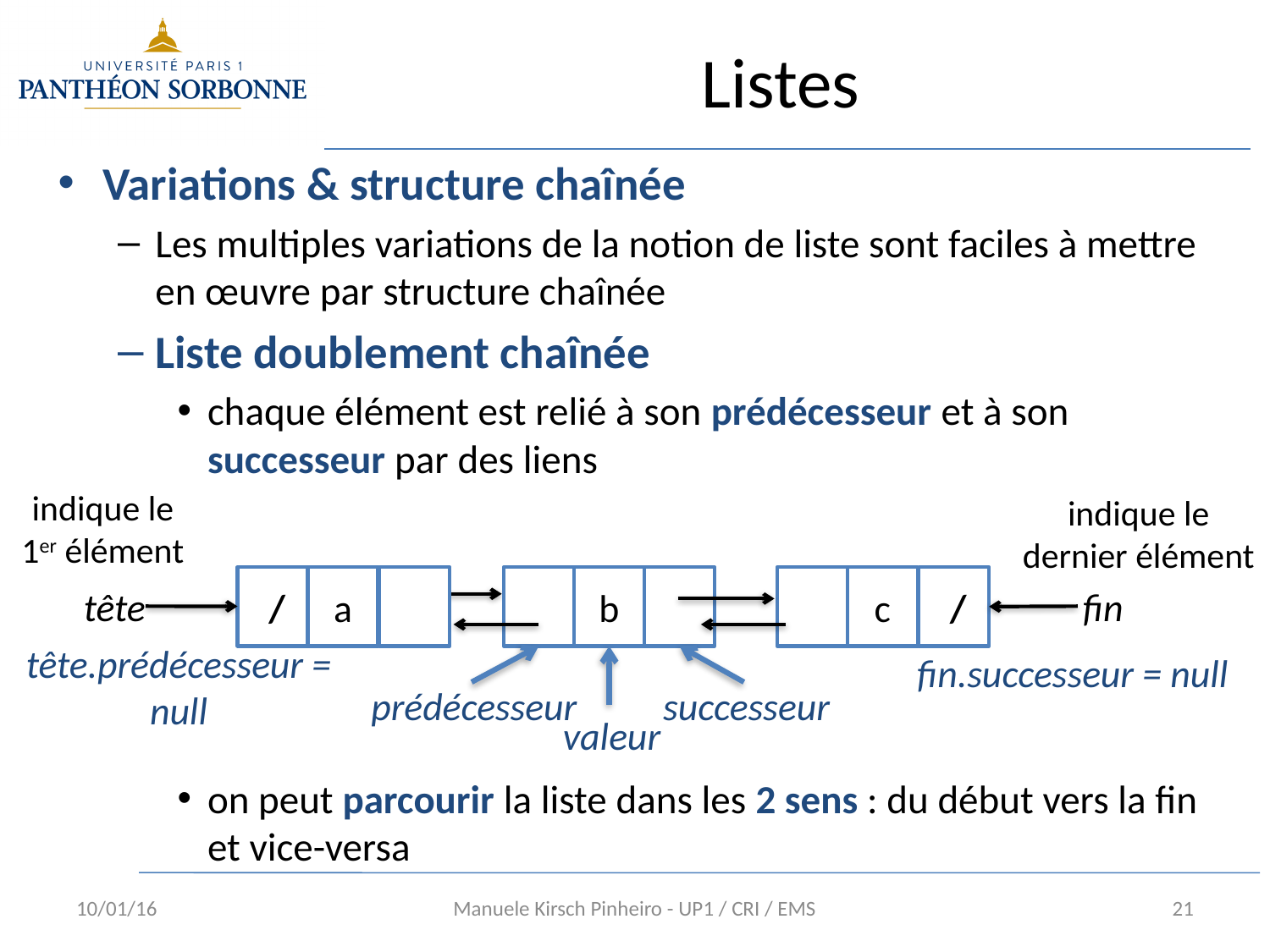

# Listes
Variations & structure chaînée
Les multiples variations de la notion de liste sont faciles à mettre en œuvre par structure chaînée
Liste doublement chaînée
chaque élément est relié à son prédécesseur et à son successeur par des liens

on peut parcourir la liste dans les 2 sens : du début vers la fin et vice-versa

indique le 1er élément
indique le dernier élément
 /
a

b

c
 /
tête
fin
tête.prédécesseur = null
fin.successeur = null
prédécesseur
successeur
valeur
10/01/16
Manuele Kirsch Pinheiro - UP1 / CRI / EMS
21